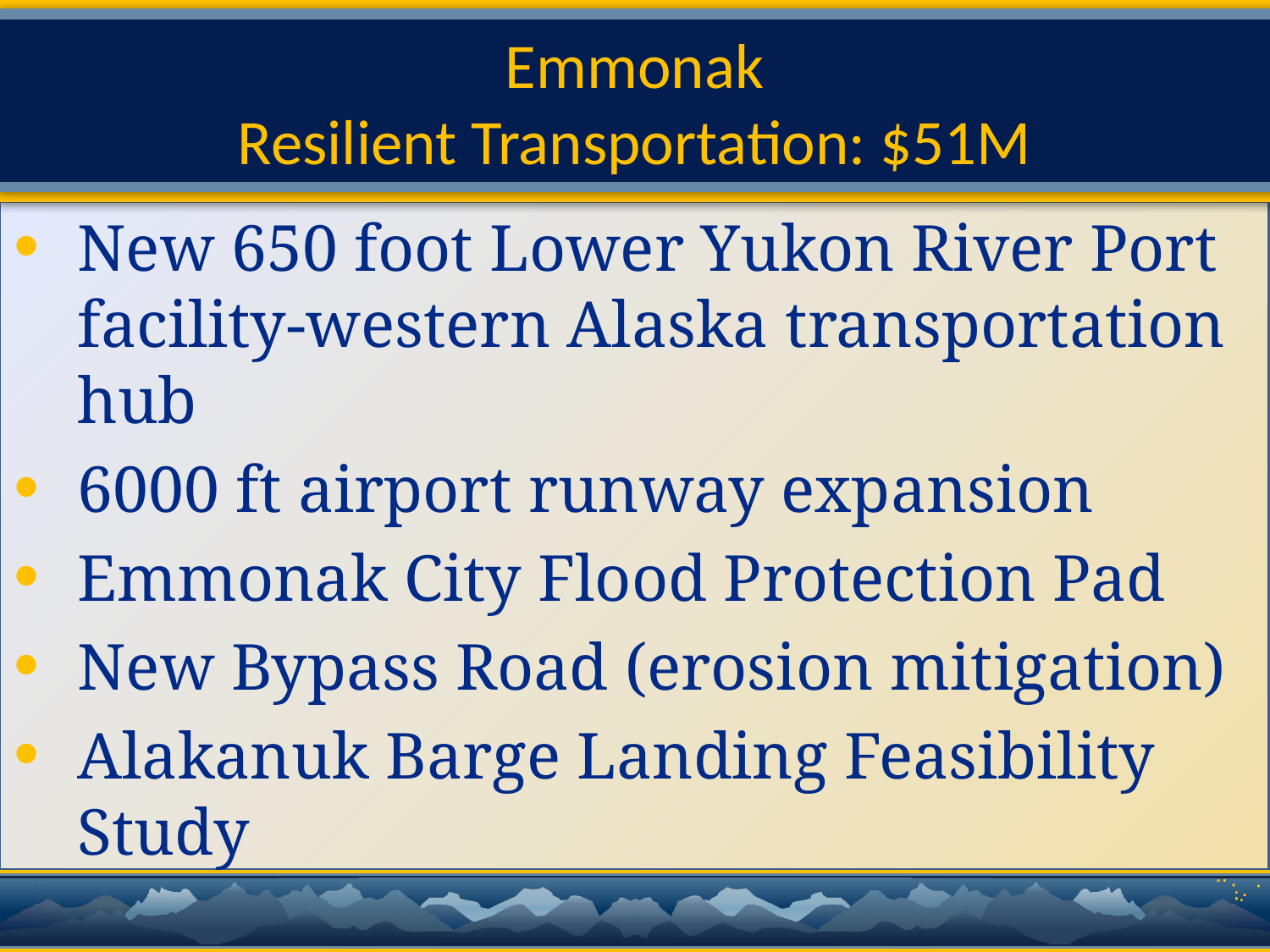

# Emmonak Resilient Transportation: $51M
New 650 foot Lower Yukon River Port facility-western Alaska transportation hub
6000 ft airport runway expansion
Emmonak City Flood Protection Pad
New Bypass Road (erosion mitigation)
Alakanuk Barge Landing Feasibility Study